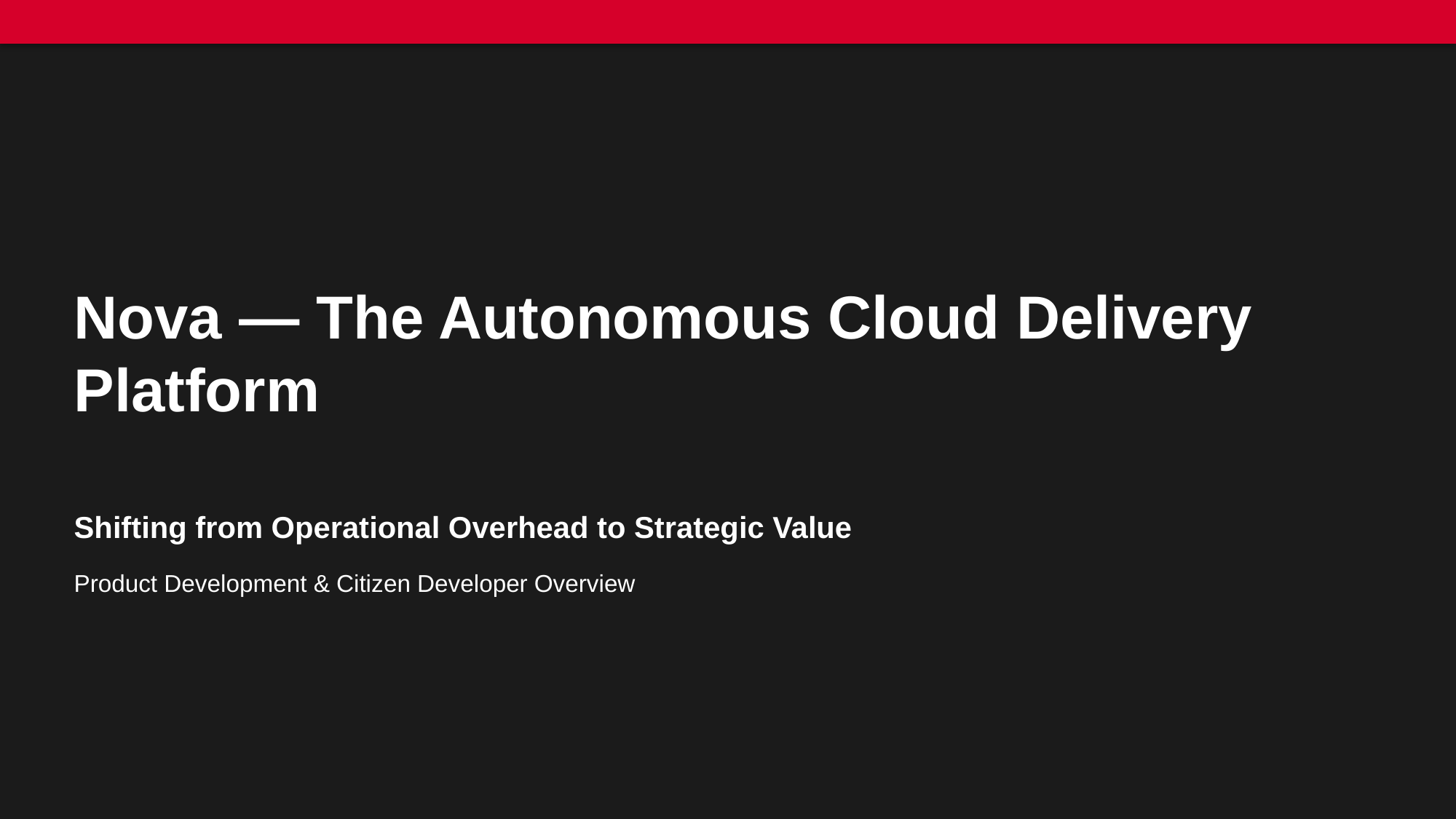

Nova — The Autonomous Cloud Delivery Platform
Shifting from Operational Overhead to Strategic Value
Product Development & Citizen Developer Overview